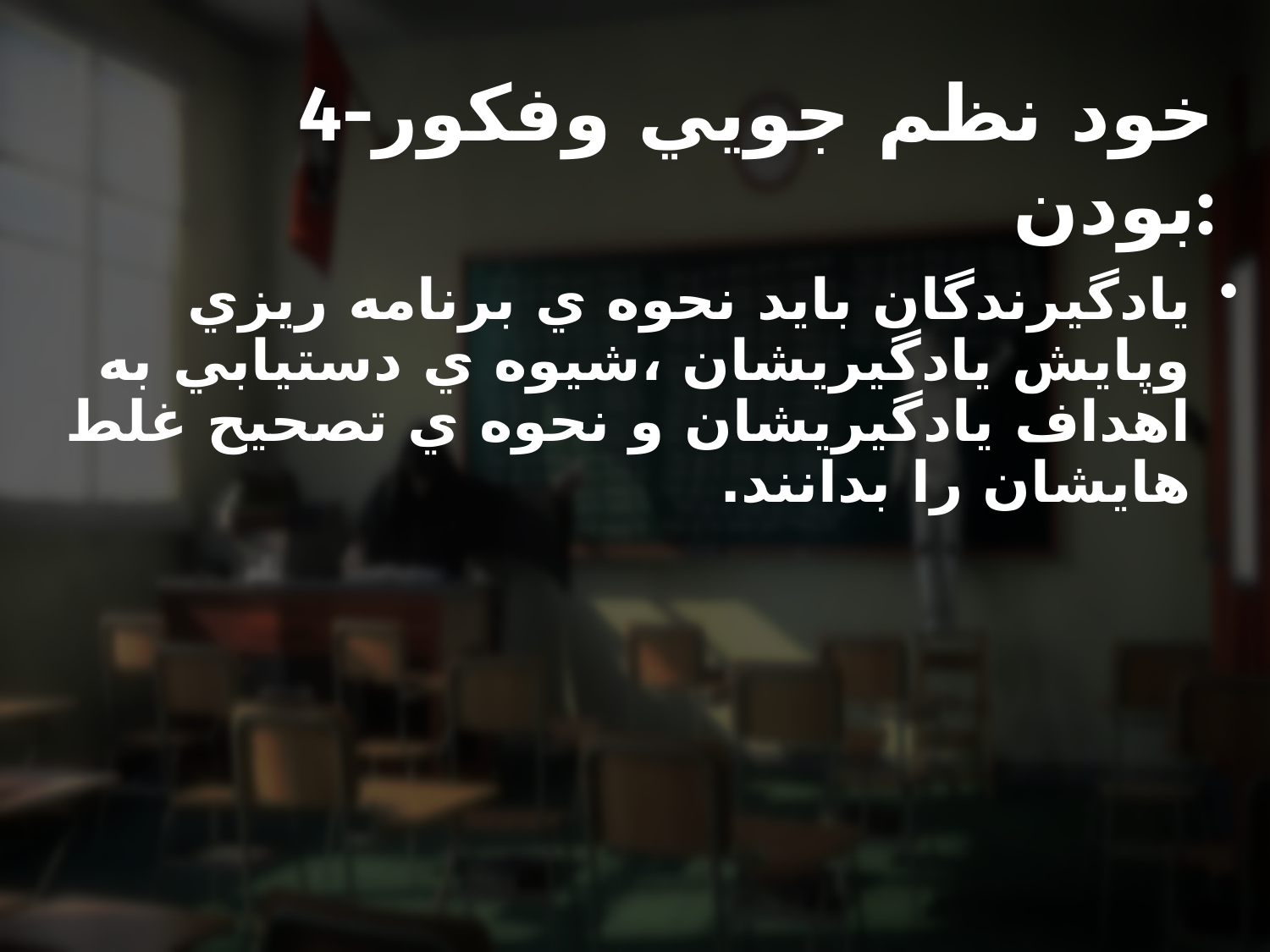

# 4-خود نظم جويي وفكور بودن:
يادگيرندگان بايد نحوه ي برنامه ريزي وپايش يادگيريشان ،شيوه ي دستيابي به اهداف يادگيريشان و نحوه ي تصحيح غلط هايشان را بدانند.